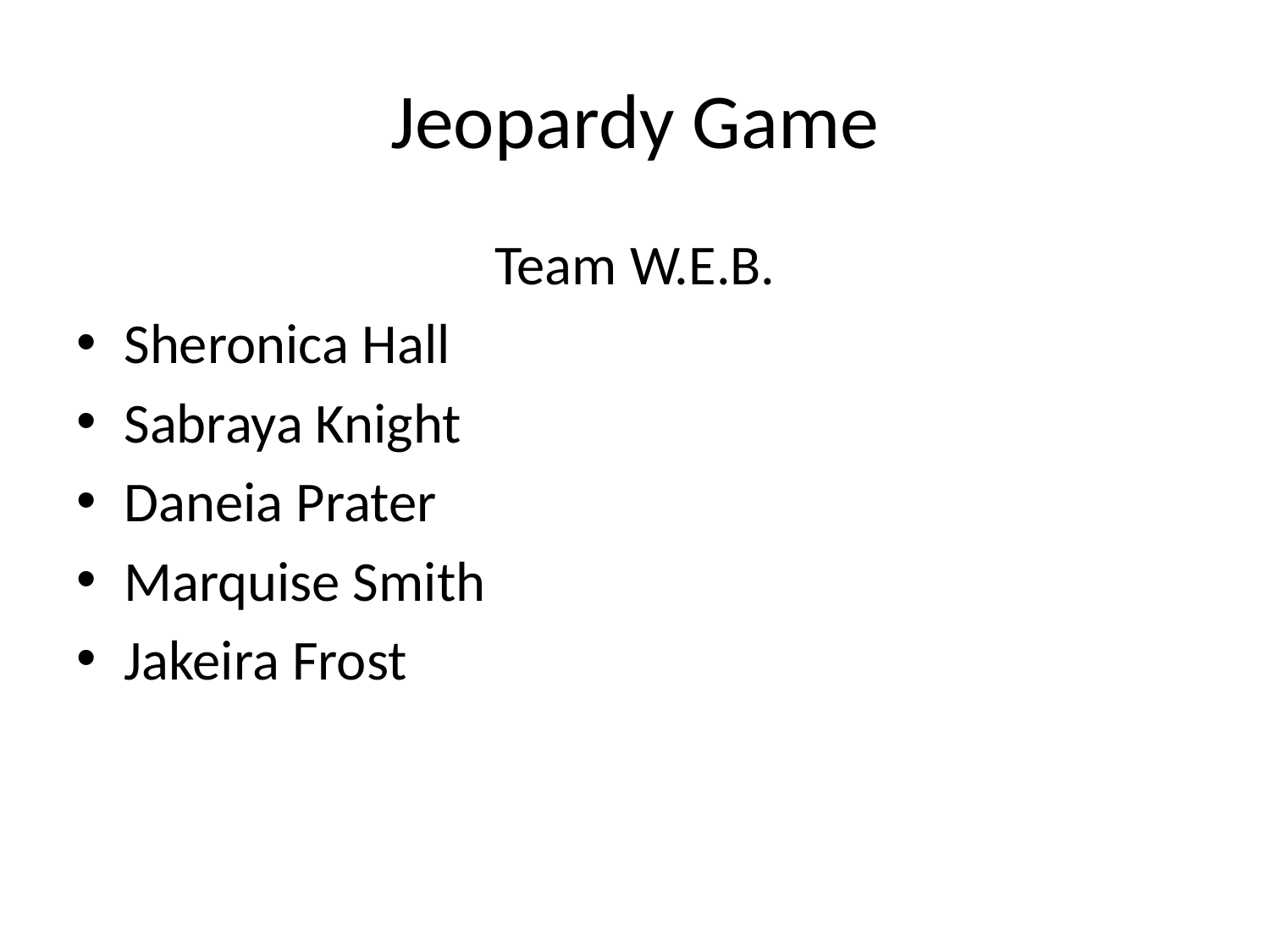

# Jeopardy Game
Team W.E.B.
Sheronica Hall
Sabraya Knight
Daneia Prater
Marquise Smith
Jakeira Frost